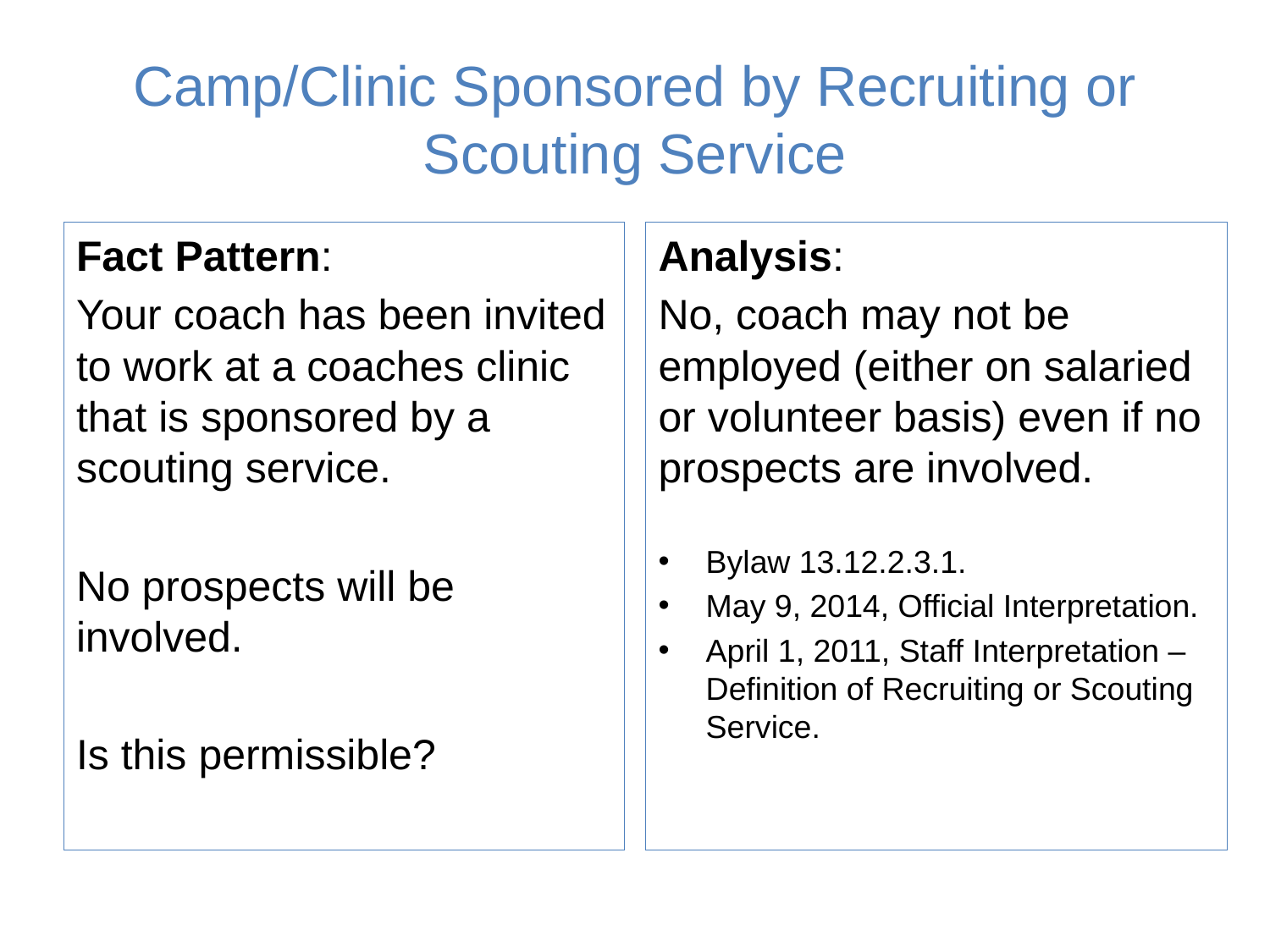

# Camp/Clinic Sponsored by Recruiting or Scouting Service
Fact Pattern:
Your coach has been invited to work at a coaches clinic that is sponsored by a scouting service.

No prospects will be involved.

Is this permissible?
Analysis:
No, coach may not be employed (either on salaried or volunteer basis) even if no prospects are involved.

Bylaw 13.12.2.3.1.
May 9, 2014, Official Interpretation.
April 1, 2011, Staff Interpretation – Definition of Recruiting or Scouting Service.